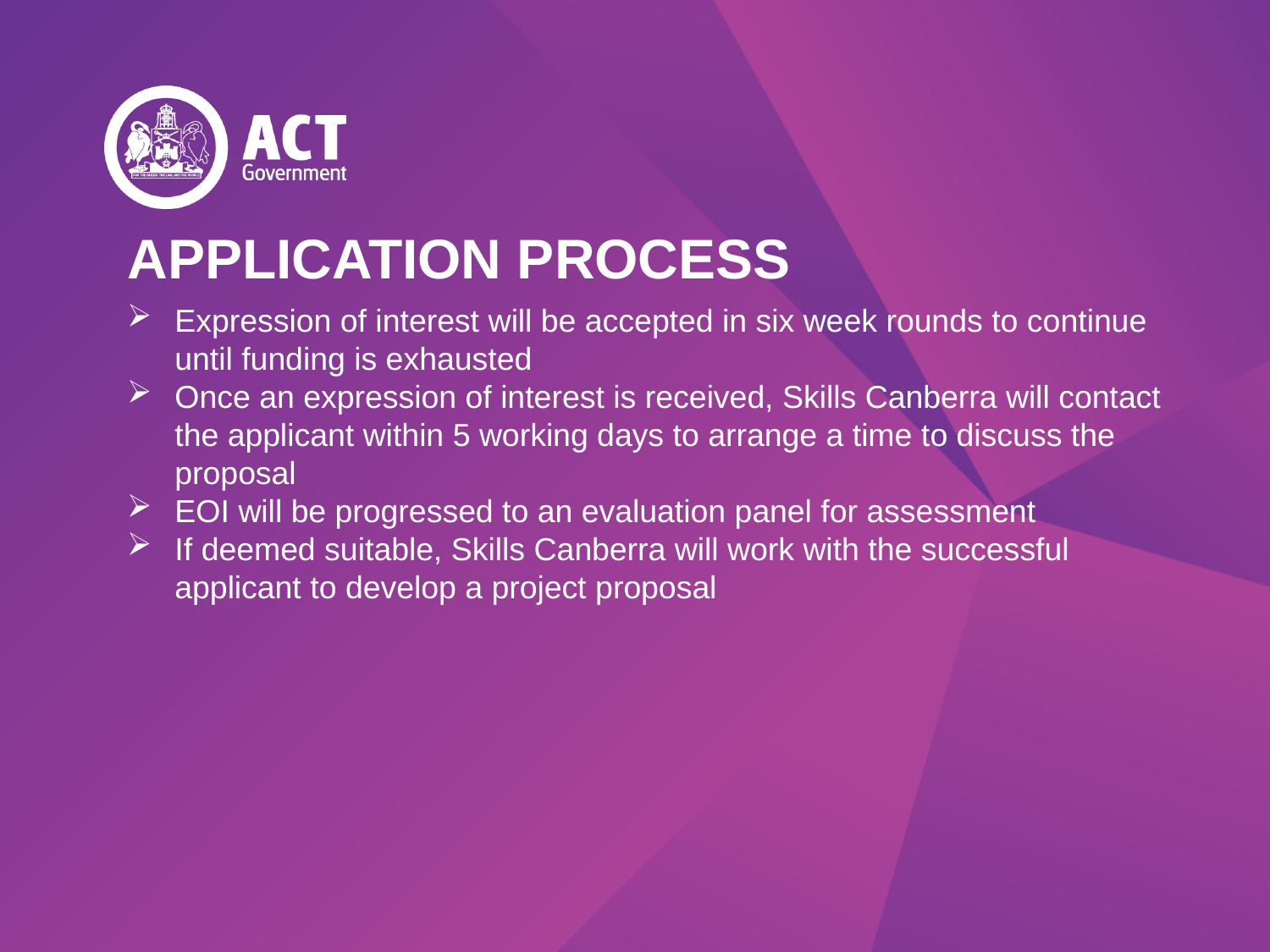

APPLICATION PROCESS
Expression of interest will be accepted in six week rounds to continue until funding is exhausted
Once an expression of interest is received, Skills Canberra will contact the applicant within 5 working days to arrange a time to discuss the proposal
EOI will be progressed to an evaluation panel for assessment
If deemed suitable, Skills Canberra will work with the successful applicant to develop a project proposal